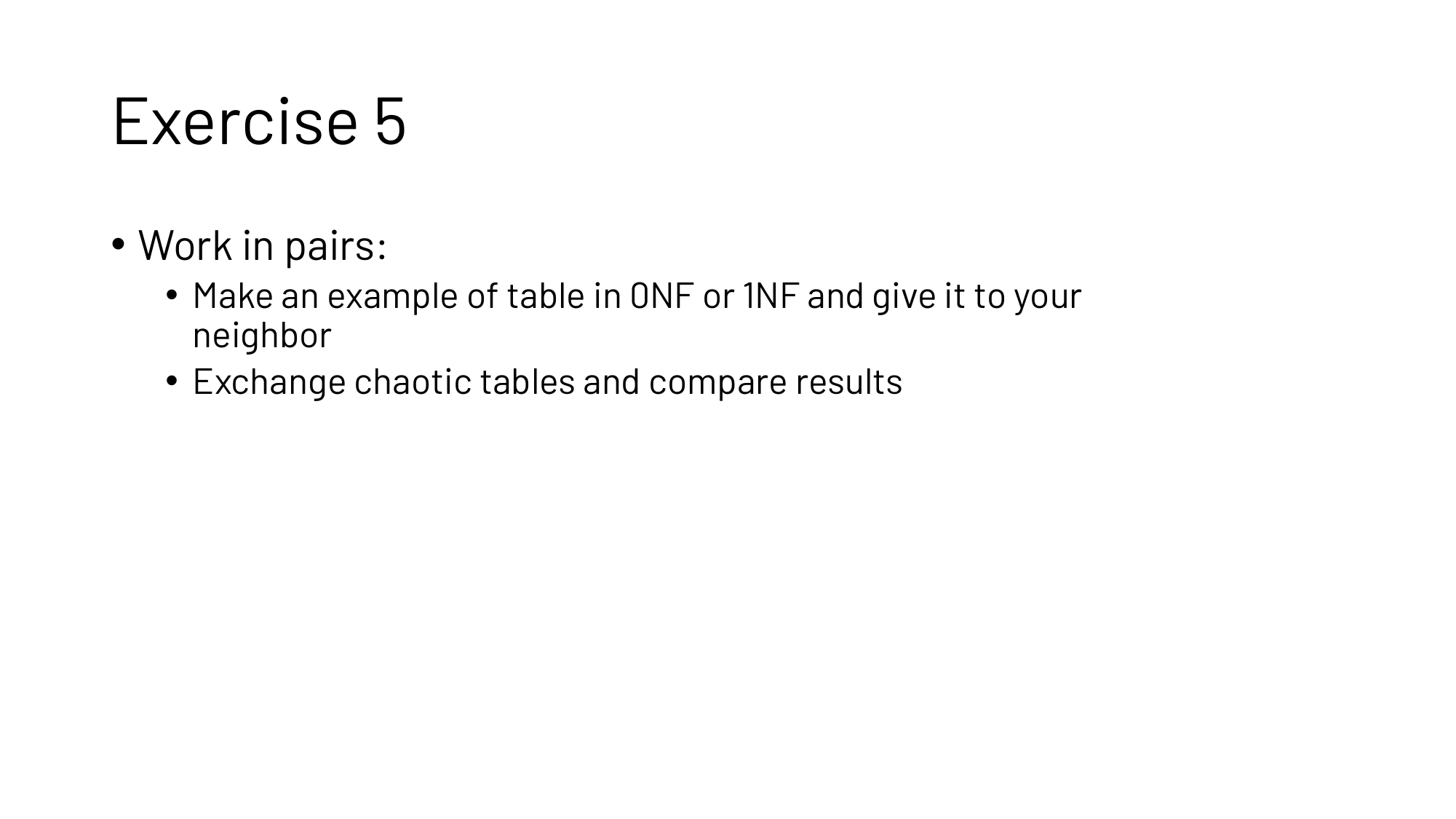

# Exercise 5
Work in pairs:
Make an example of table in 0NF or 1NF and give it to your
neighbor
Exchange chaotic tables and compare results